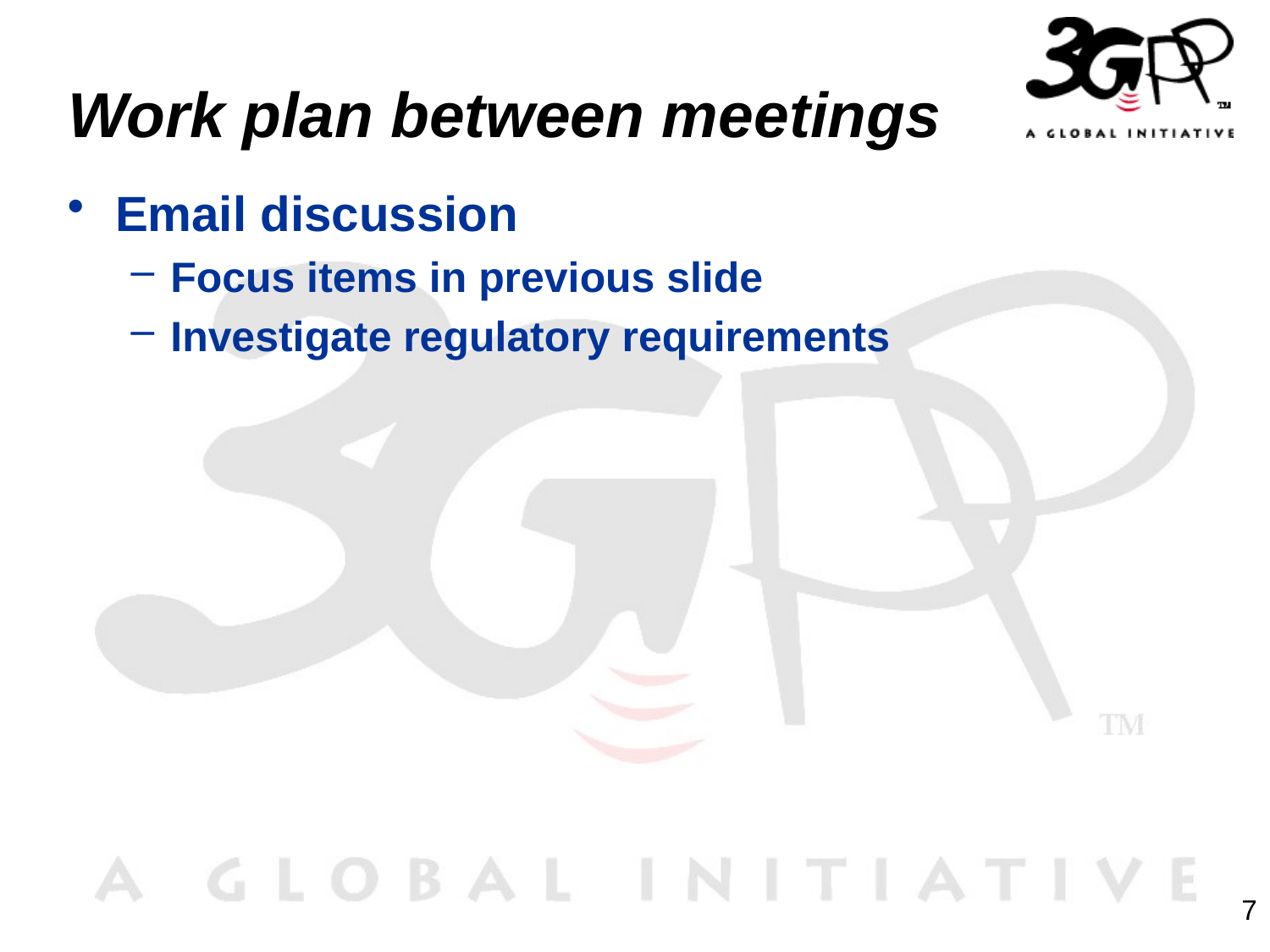

# Work plan between meetings
Email discussion
Focus items in previous slide
Investigate regulatory requirements
7